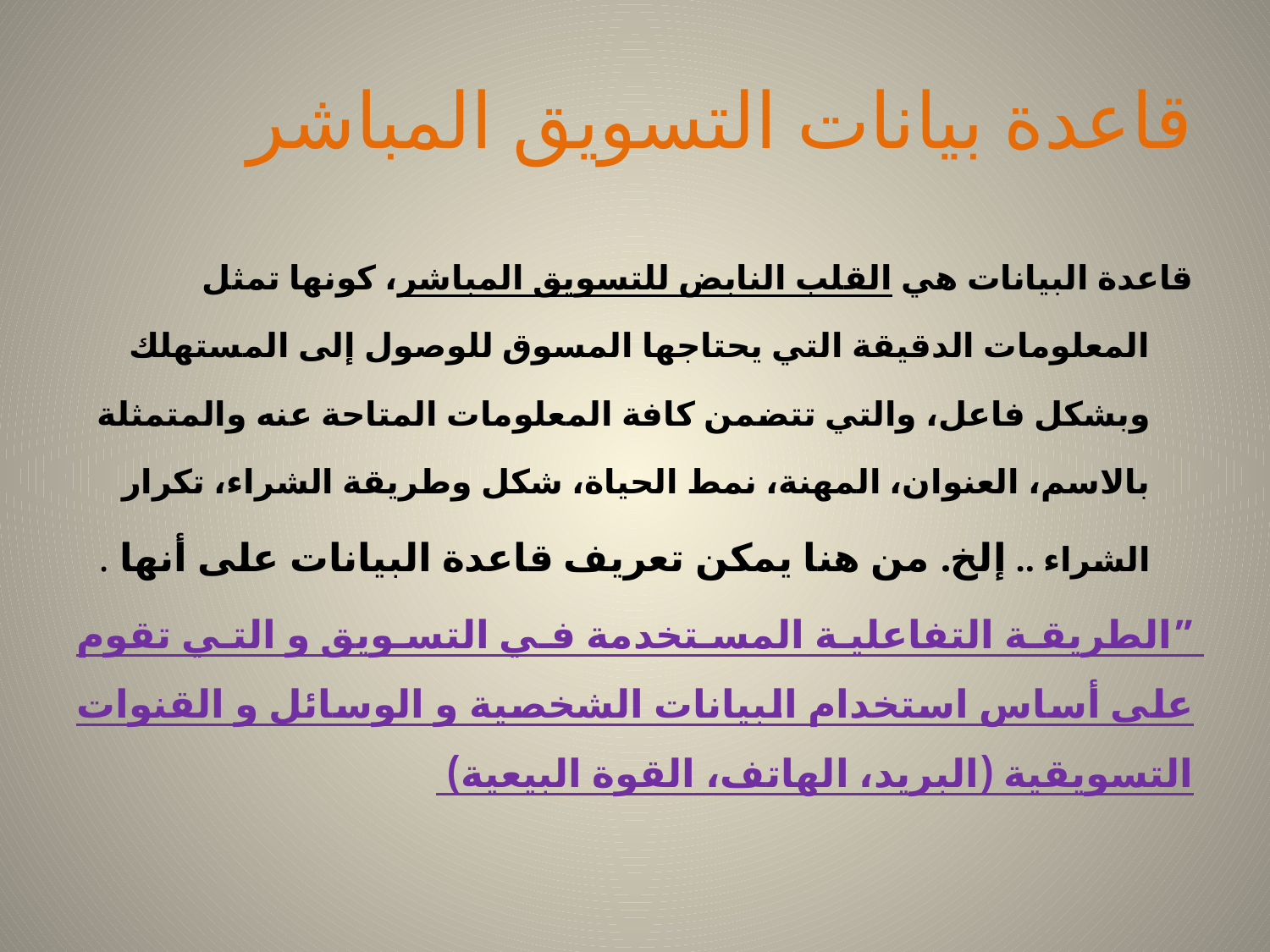

# قاعدة بيانات التسويق المباشر
قاعدة البيانات هي القلب النابض للتسويق المباشر، كونها تمثل المعلومات الدقيقة التي يحتاجها المسوق للوصول إلى المستهلك وبشكل فاعل، والتي تتضمن كافة المعلومات المتاحة عنه والمتمثلة بالاسم، العنوان، المهنة، نمط الحياة، شكل وطريقة الشراء، تكرار الشراء .. إلخ. من هنا يمكن تعريف قاعدة البيانات على أنها .
”الطريقة التفاعلية المستخدمة في التسويق و التي تقوم على أساس استخدام البيانات الشخصية و الوسائل و القنوات التسويقية (البريد، الهاتف، القوة البيعية)